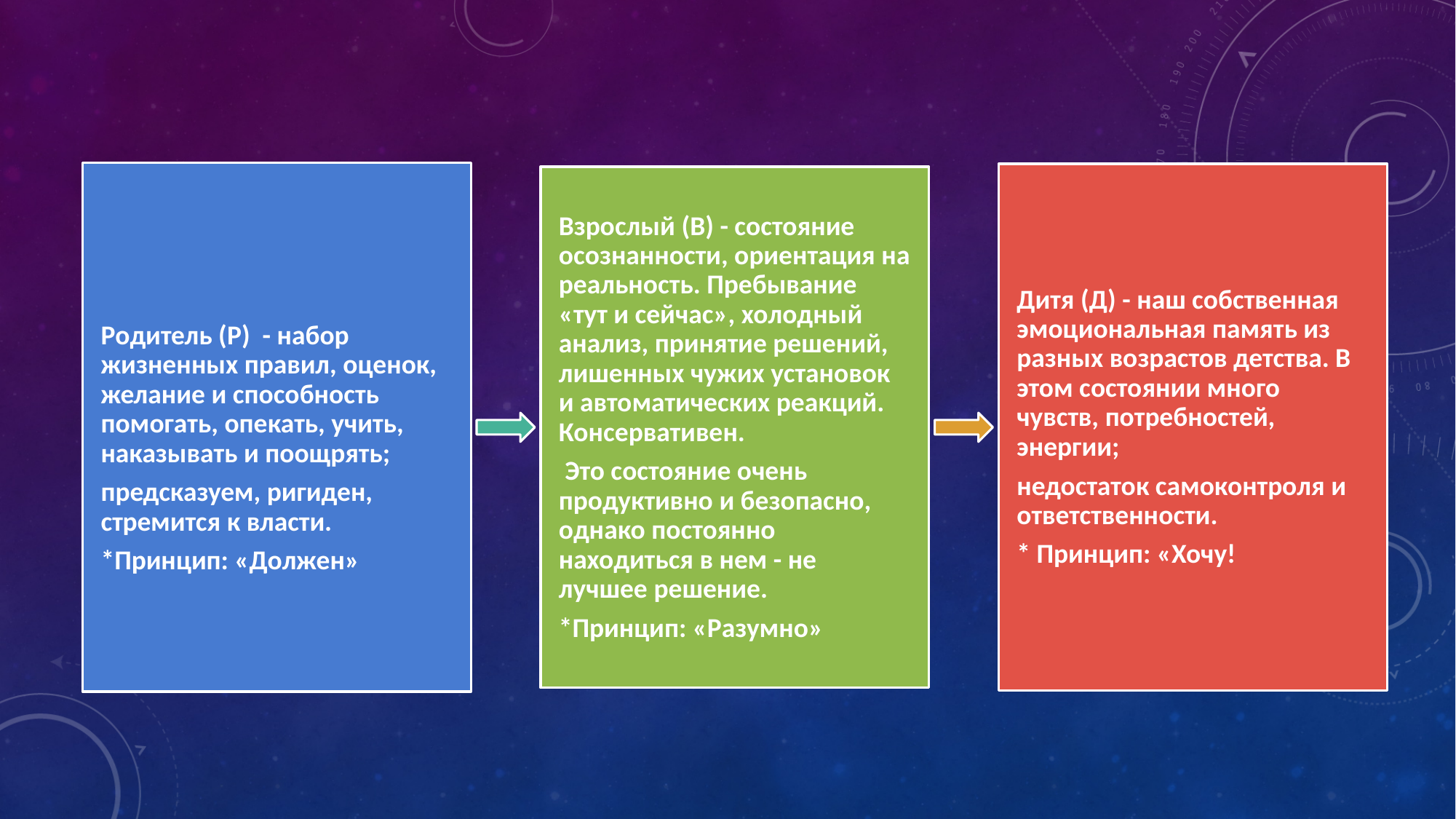

Родитель (Р)  - набор жизненных правил, оценок, желание и способность помогать, опекать, учить, наказывать и поощрять;
предсказуем, ригиден, стремится к власти.
*Принцип: «Должен»
Взрослый (В) - состояние осознанности, ориентация на реальность. Пребывание «тут и сейчас», холодный анализ, принятие решений, лишенных чужих установок и автоматических реакций. Консервативен.
 Это состояние очень продуктивно и безопасно, однако постоянно находиться в нем - не лучшее решение.
*Принцип: «Разумно»
Дитя (Д) - наш собственная эмоциональная память из разных возрастов детства. В этом состоянии много чувств, потребностей, энергии;
недостаток самоконтроля и ответственности.
* Принцип: «Хочу!